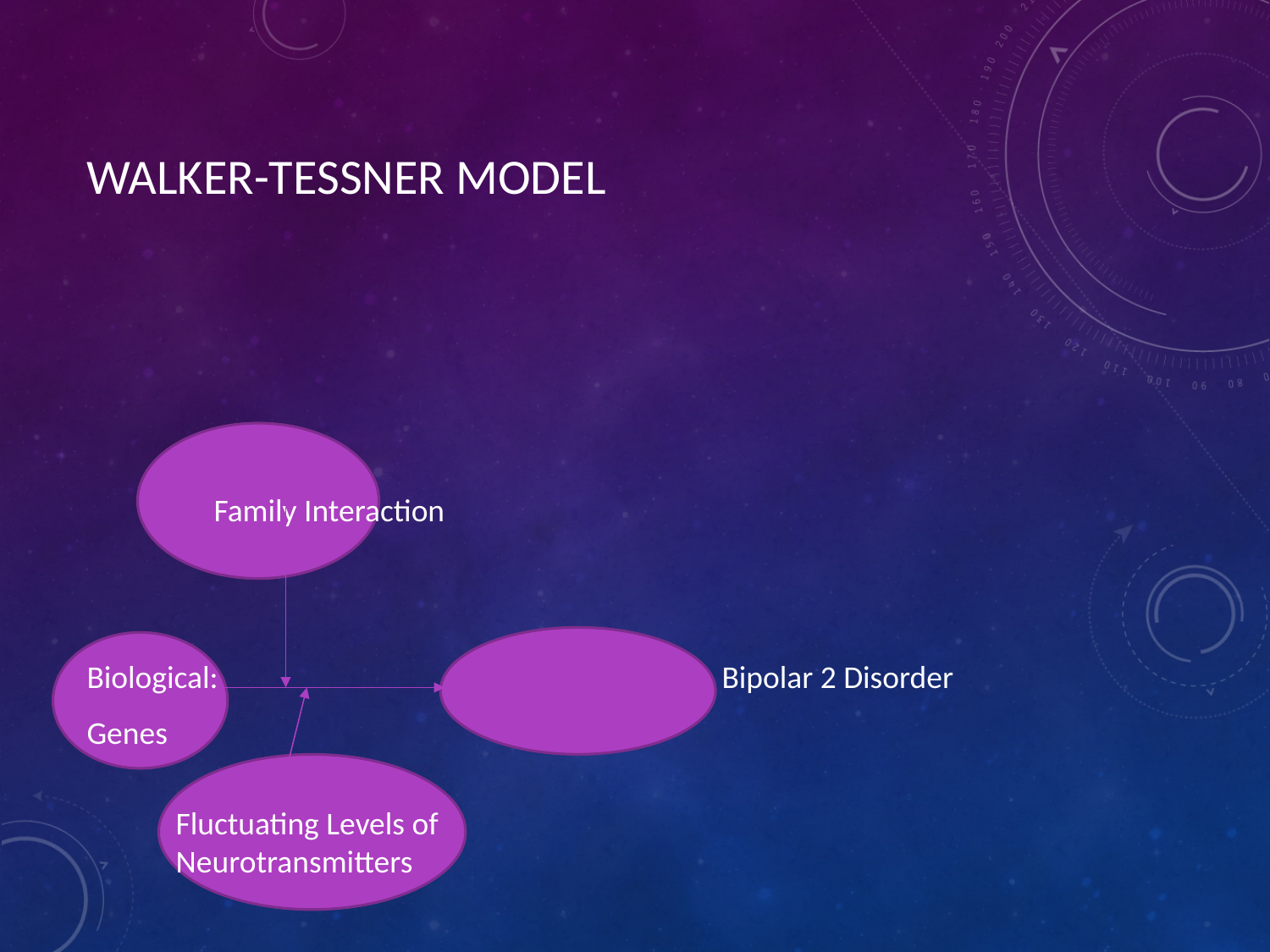

# Walker-Tessner Model

	Family Interaction

Biological: 				Bipolar 2 Disorder
Genes

Fluctuating Levels of Neurotransmitters